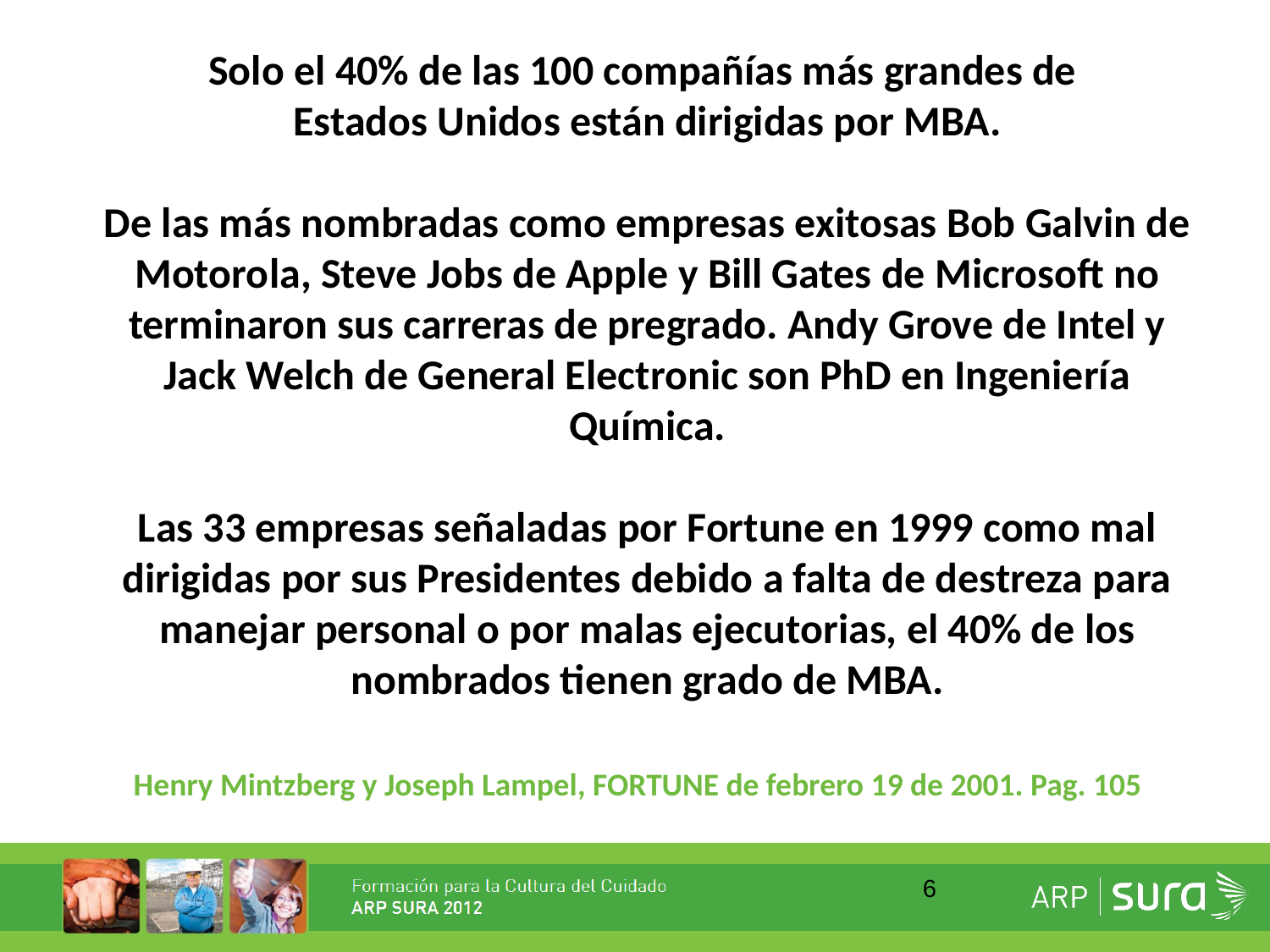

Solo el 40% de las 100 compañías más grandes de
Estados Unidos están dirigidas por MBA.

De las más nombradas como empresas exitosas Bob Galvin de Motorola, Steve Jobs de Apple y Bill Gates de Microsoft no terminaron sus carreras de pregrado. Andy Grove de Intel y Jack Welch de General Electronic son PhD en Ingeniería Química.

Las 33 empresas señaladas por Fortune en 1999 como mal dirigidas por sus Presidentes debido a falta de destreza para manejar personal o por malas ejecutorias, el 40% de los nombrados tienen grado de MBA.

Henry Mintzberg y Joseph Lampel, FORTUNE de febrero 19 de 2001. Pag. 105
6